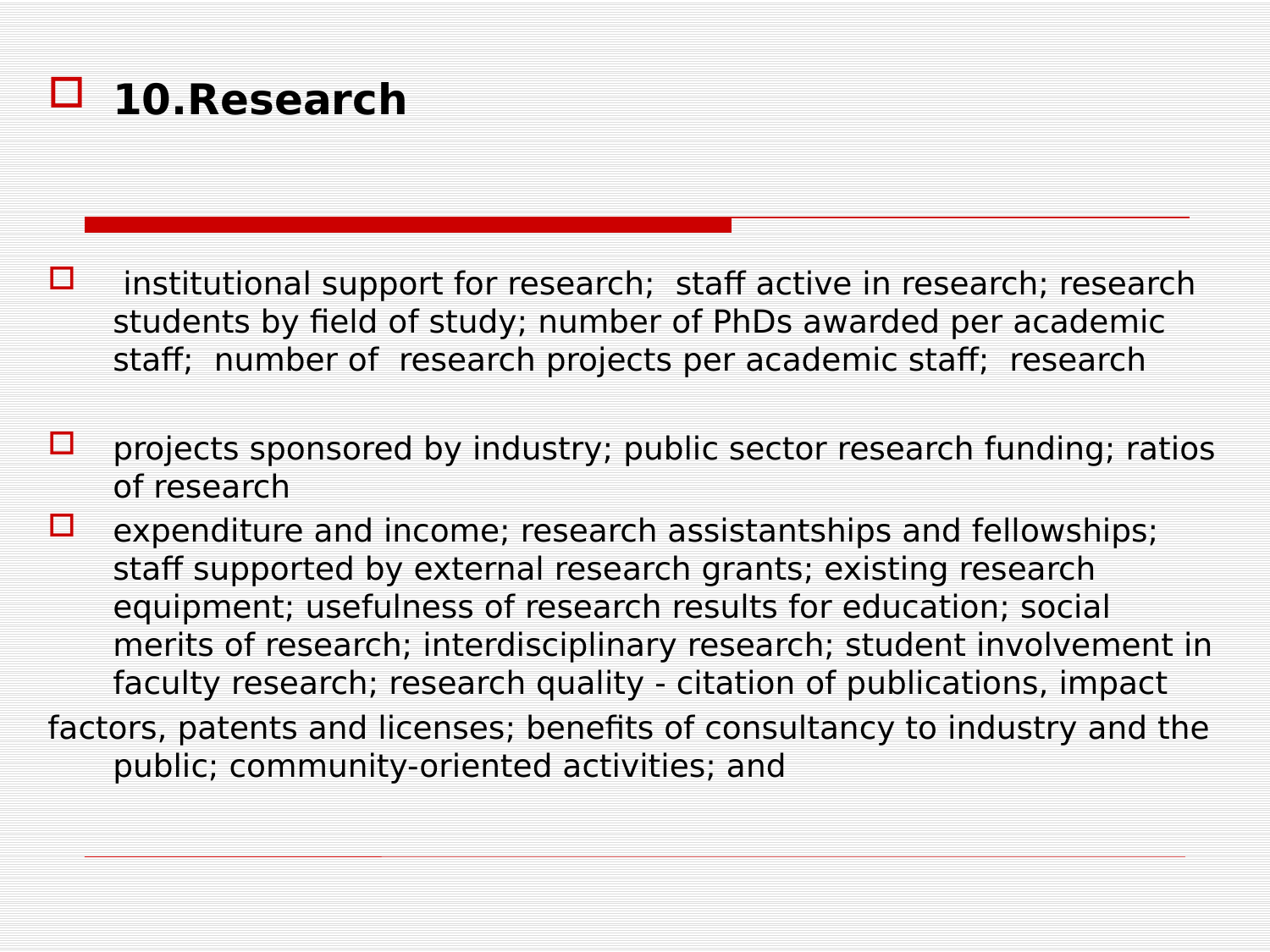

10.Research

 institutional support for research;  staff active in research; research students by field of study; number of PhDs awarded per academic staff;  number of  research projects per academic staff;  research

projects sponsored by industry; public sector research funding; ratios of research
expenditure and income; research assistantships and fellowships; staff supported by external research grants; existing research equipment; usefulness of research results for education; social merits of research; interdisciplinary research; student involvement in faculty research; research quality - citation of publications, impact
factors, patents and licenses; benefits of consultancy to industry and the public; community-oriented activities; and